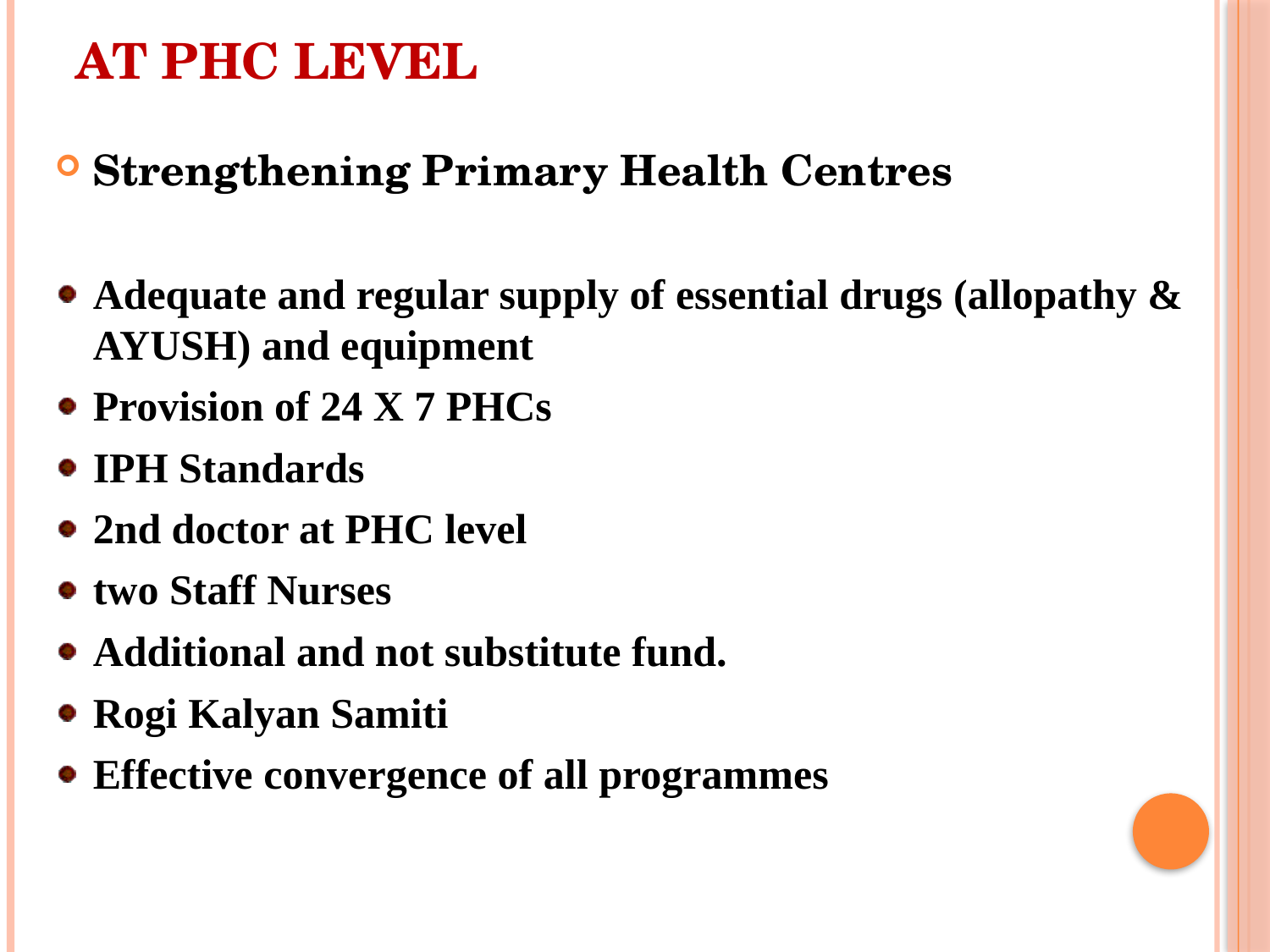

# At PHC level
Strengthening Primary Health Centres

Adequate and regular supply of essential drugs (allopathy & AYUSH) and equipment
Provision of 24 X 7 PHCs
IPH Standards
2nd doctor at PHC level
two Staff Nurses
Additional and not substitute fund.
Rogi Kalyan Samiti
Effective convergence of all programmes